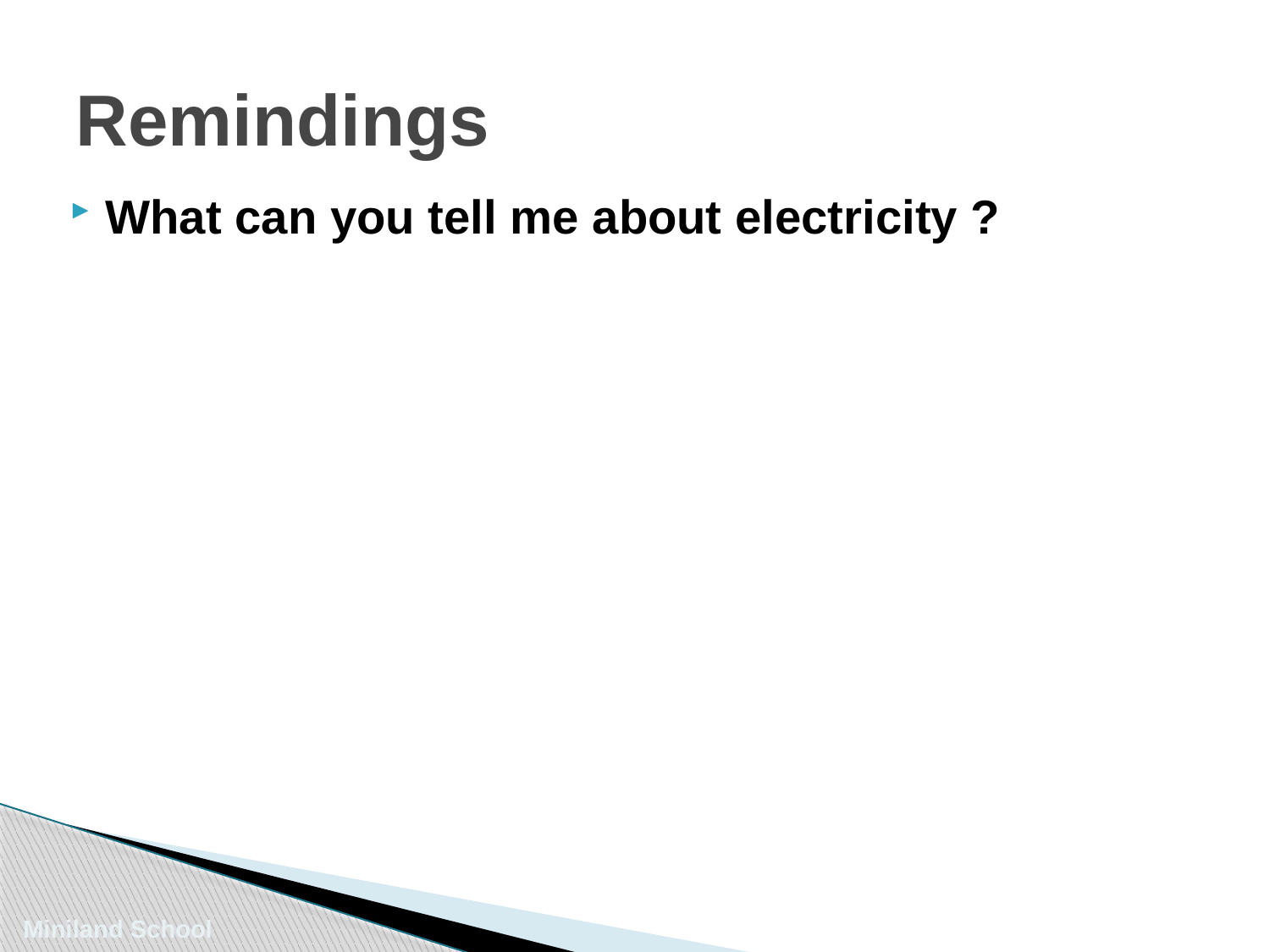

# Remindings
What can you tell me about electricity ?